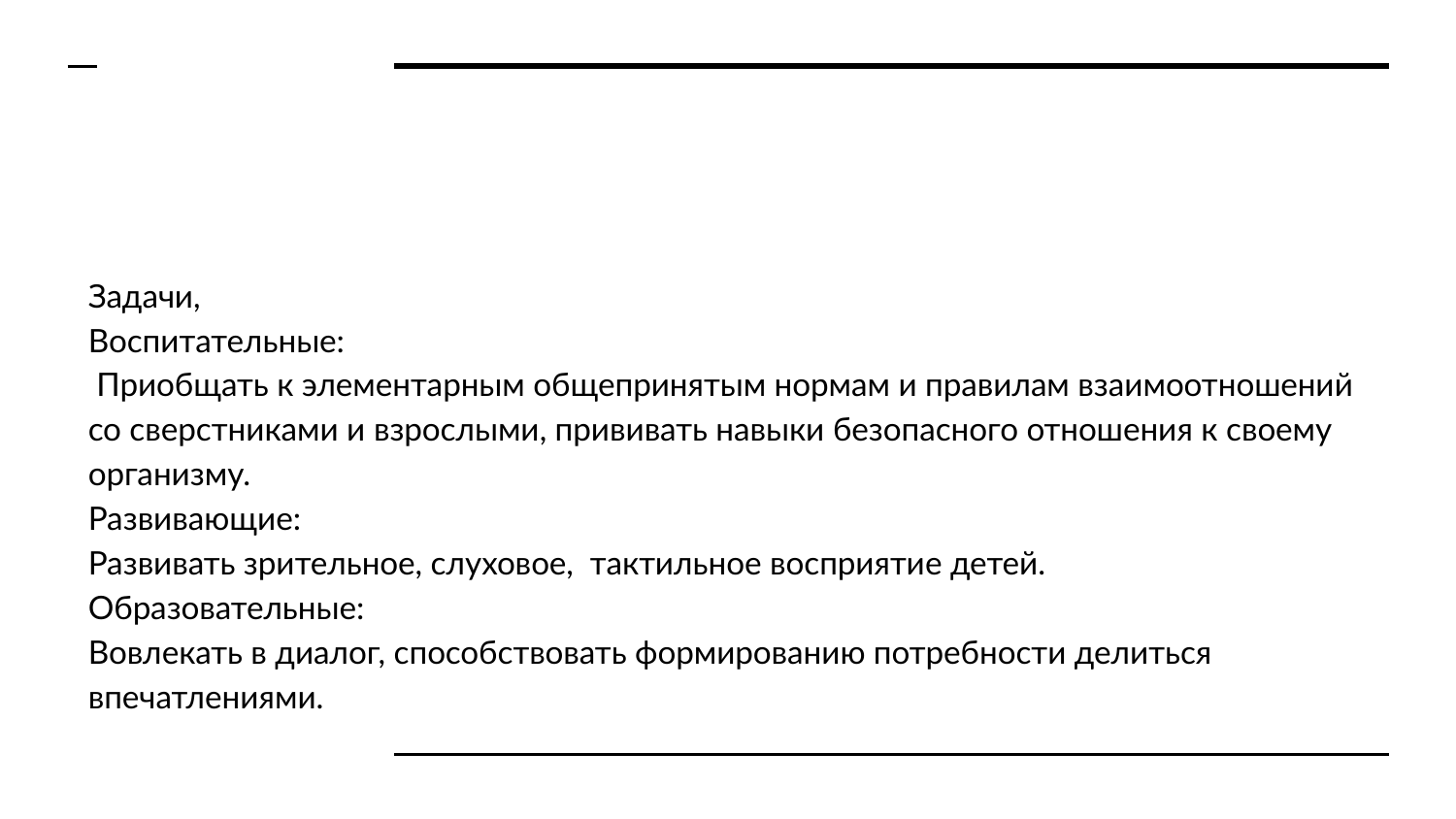

Задачи,
Воспитательные:
 Приобщать к элементарным общепринятым нормам и правилам взаимоотношений со сверстниками и взрослыми, прививать навыки безопасного отношения к своему организму.
Развивающие:
Развивать зрительное, слуховое,  тактильное восприятие детей.
Образовательные:
Вовлекать в диалог, способствовать формированию потребности делиться впечатлениями.